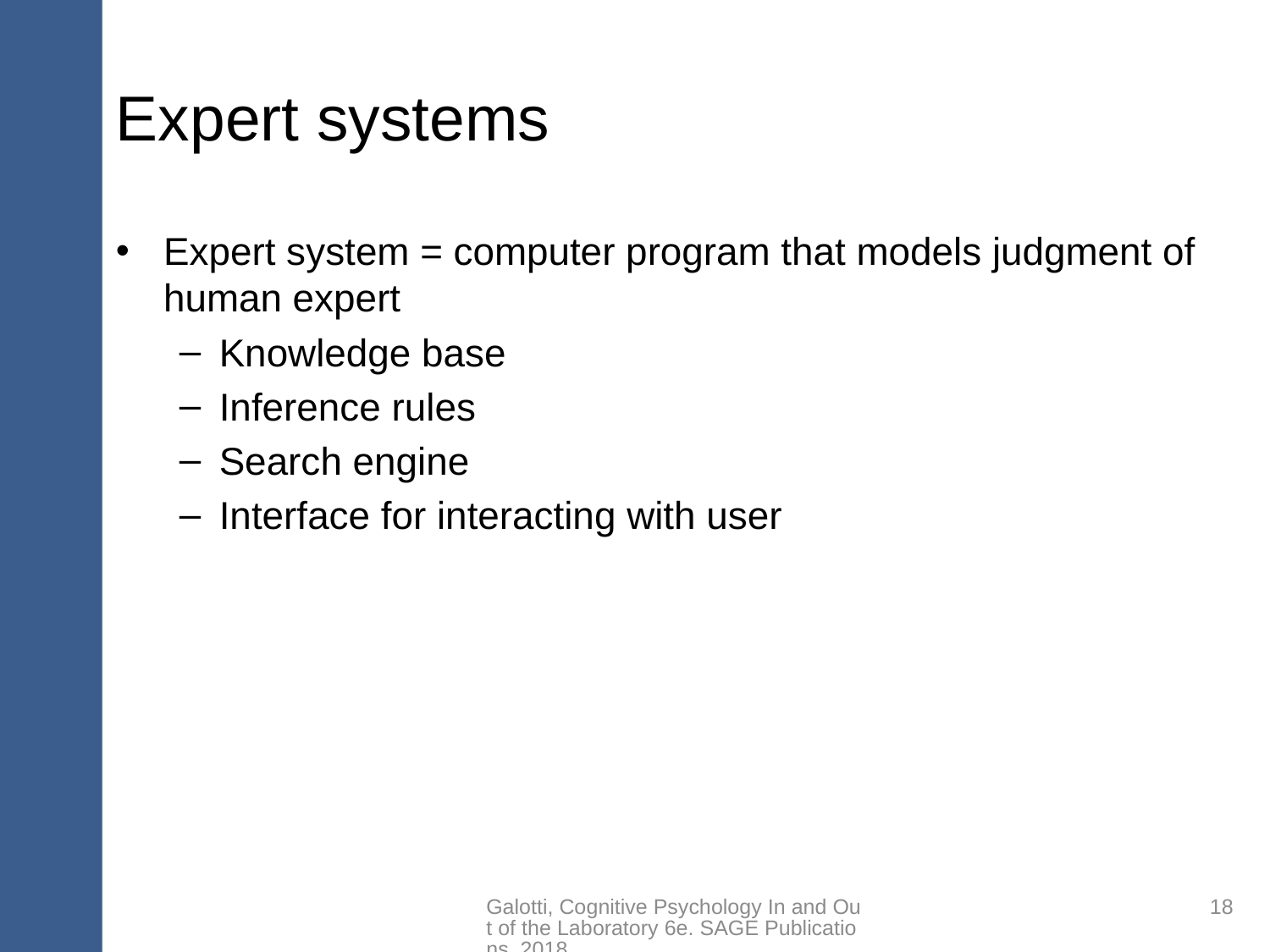

# Expert systems
Expert system = computer program that models judgment of human expert
Knowledge base
Inference rules
Search engine
Interface for interacting with user
Galotti, Cognitive Psychology In and Out of the Laboratory 6e. SAGE Publications, 2018.
18